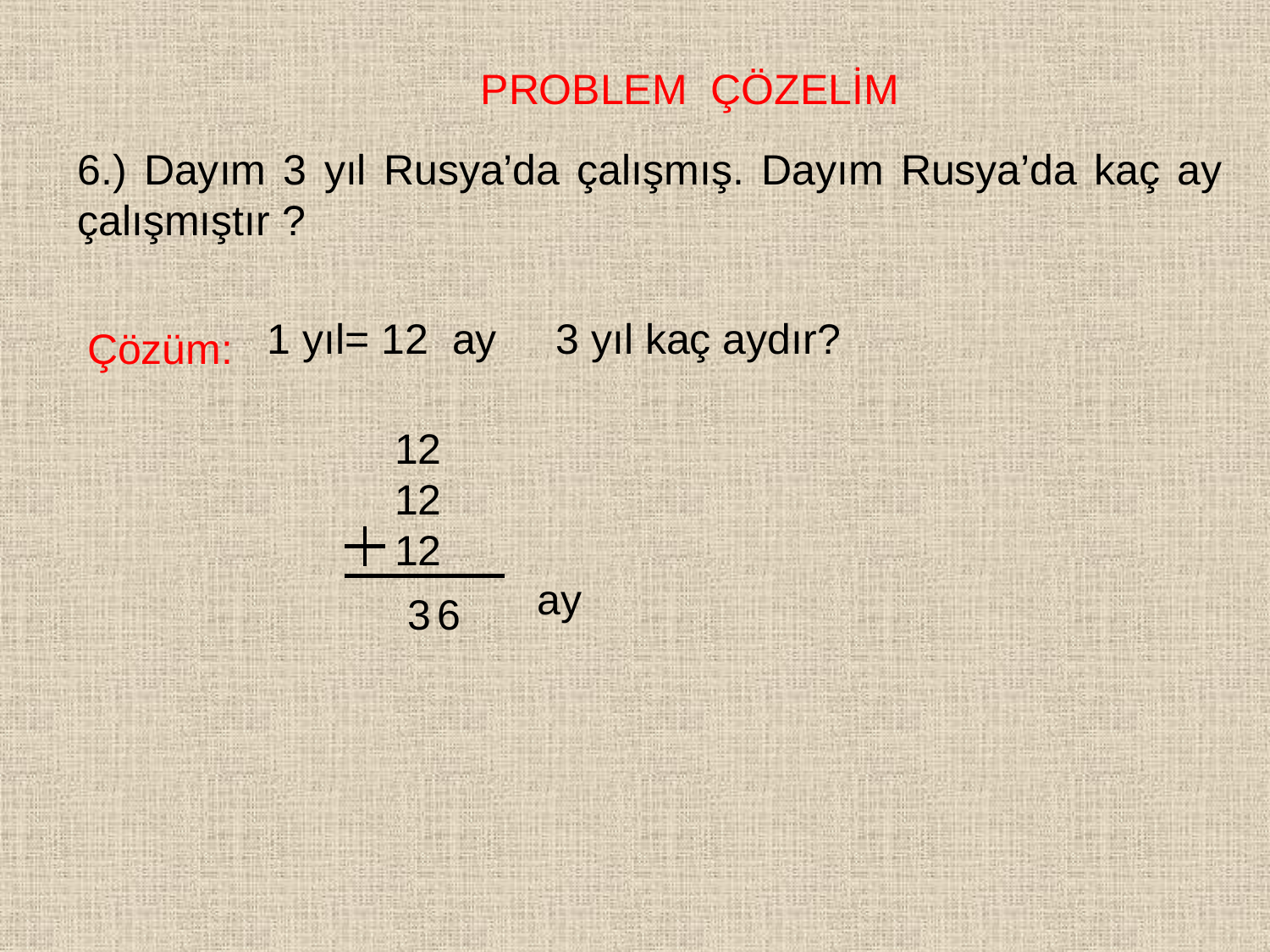

PROBLEM  ÇÖZELİM
6.) Dayım 3 yıl Rusya’da çalışmış. Dayım Rusya’da kaç ay çalışmıştır ?
1 yıl= 12  ay     3 yıl kaç aydır?
Çözüm:
    12
    12
    12

ay
3
6